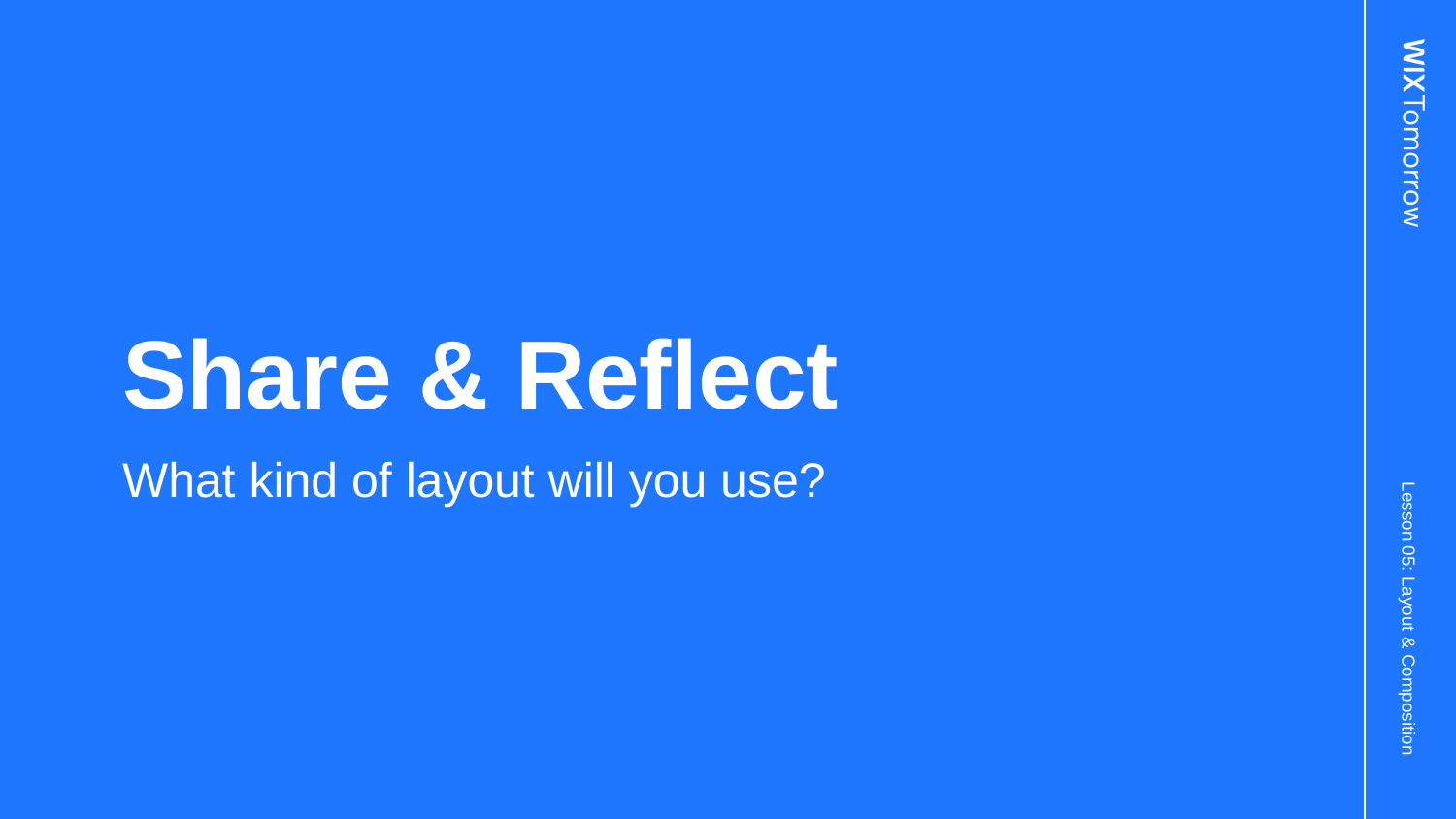

# Share & Reflect
What kind of layout will you use?